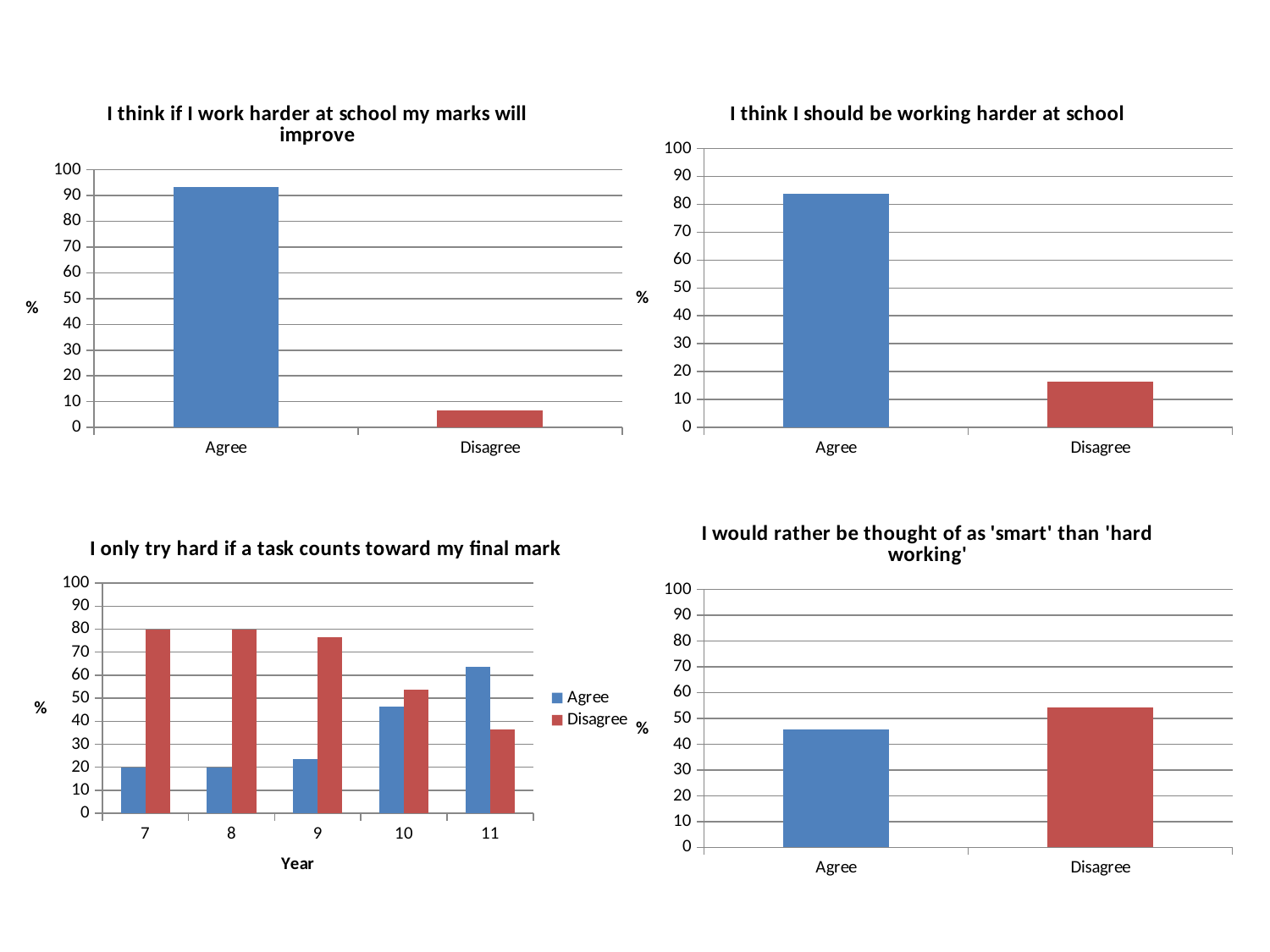

### Chart: I think if I work harder at school my marks will improve

| Category |  |
|---|---|
| Agree | 93.3 |
| Disagree | 6.7 |

### Chart: I think I should be working harder at school

| Category |  |
|---|---|
| Agree | 83.7 |
| Disagree | 16.3 |

### Chart: I would rather be thought of as 'smart' than 'hard working'

| Category |  |
|---|---|
| Agree | 45.7 |
| Disagree | 54.3 |

### Chart: I only try hard if a task counts toward my final mark

| Category | Agree | Disagree |
|---|---|---|
| 7 | 20.0 | 80.0 |
| 8 | 20.0 | 80.0 |
| 9 | 23.5 | 76.5 |
| 10 | 46.4 | 53.6 |
| 11 | 63.6 | 36.5 |